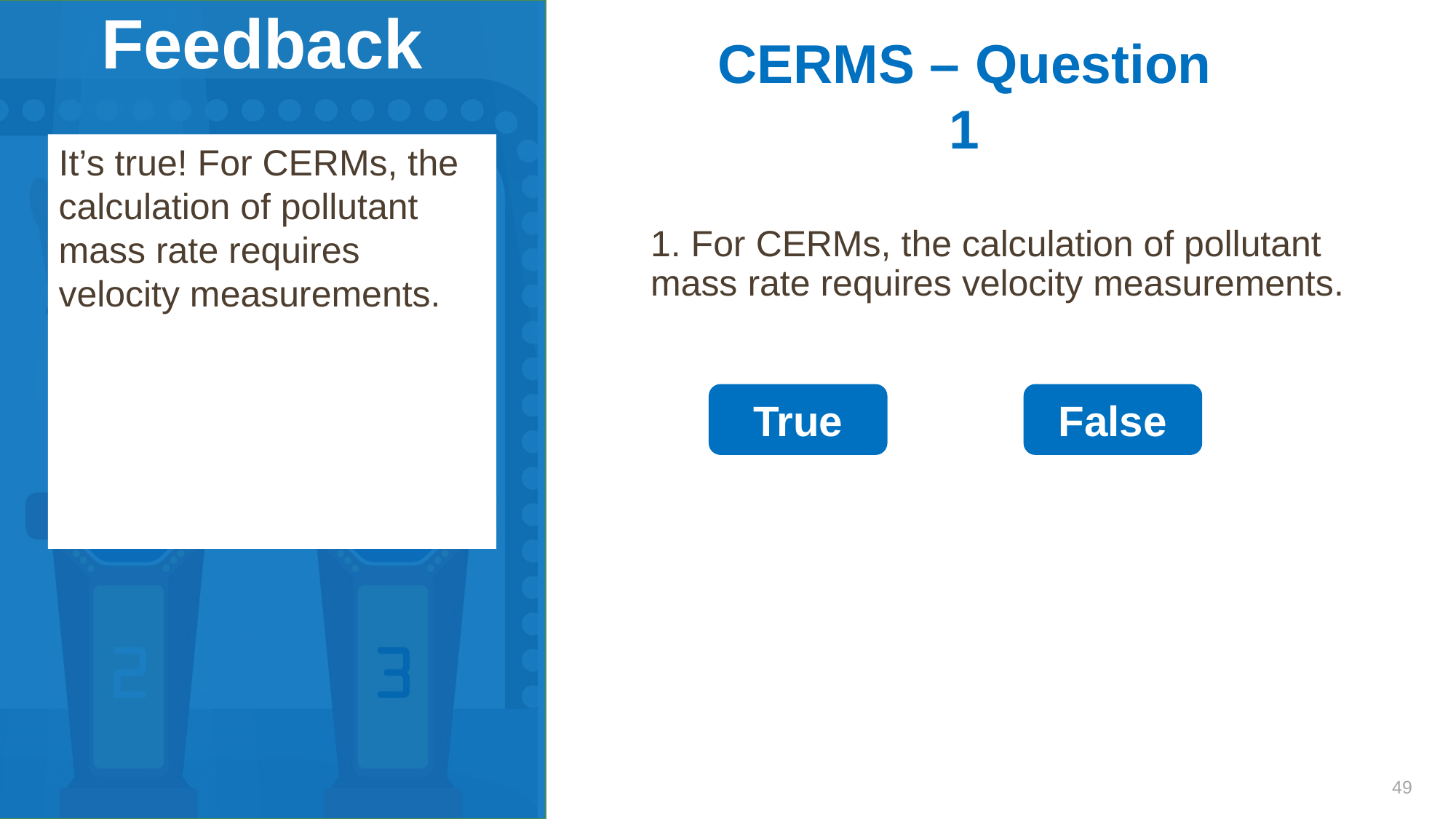

CERMS – Question 1
It’s true! For CERMs, the calculation of pollutant mass rate requires velocity measurements.

1. For CERMs, the calculation of pollutant mass rate requires velocity measurements.
False
True
49